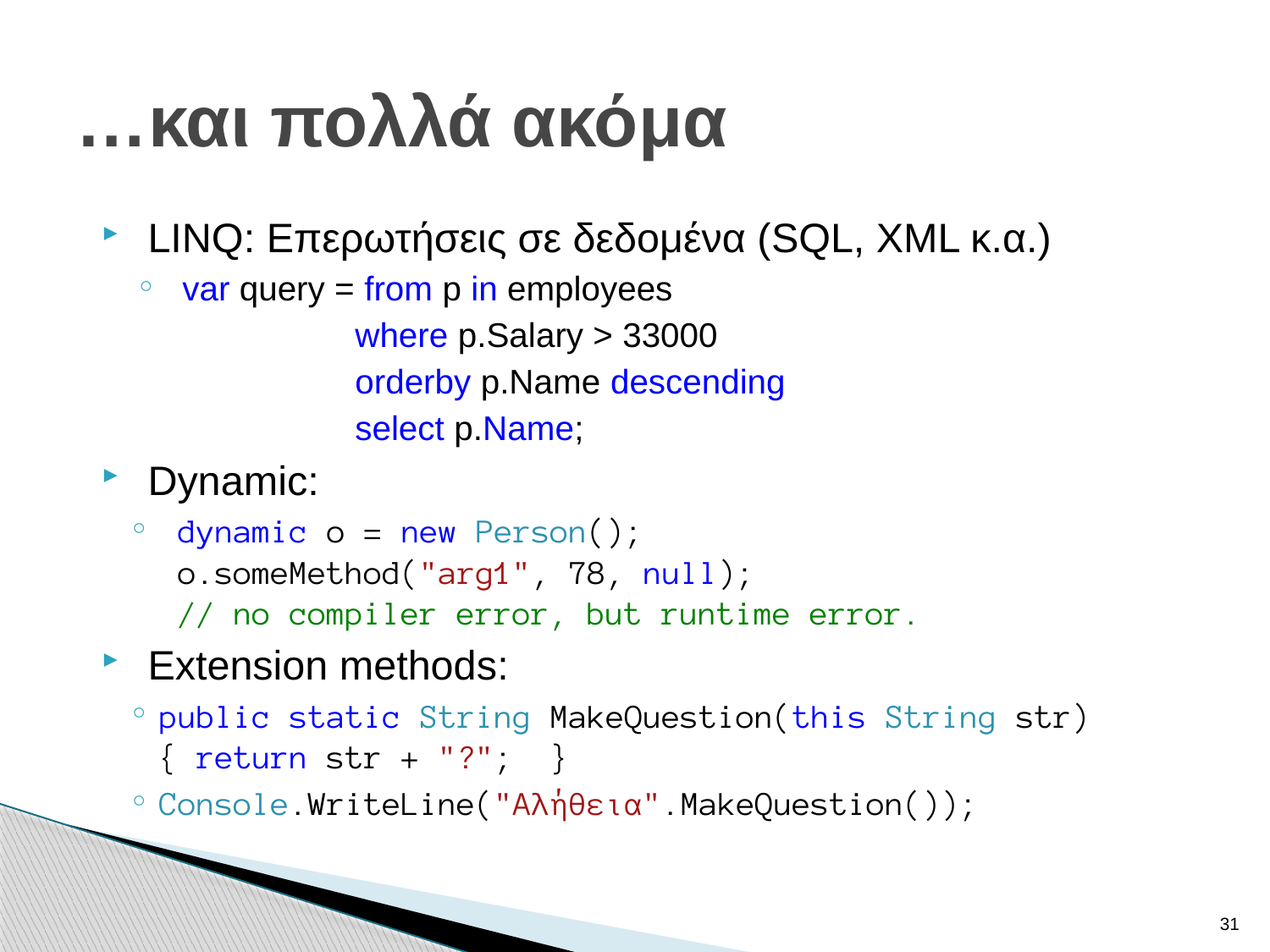

# …και πολλά ακόμα
LINQ: Επερωτήσεις σε δεδομένα (SQL, XML κ.α.)
var query = from p in employees
                       where p.Salary > 33000
                       orderby p.Name descending
                       select p.Name;
Dynamic:
 dynamic o = new Person();
 o.someMethod("arg1", 78, null);
 // no compiler error, but runtime error.
Extension methods:
public static String MakeQuestion(this String str)
{ return str + "?";  }
Console.WriteLine("Αλήθεια".MakeQuestion());

31